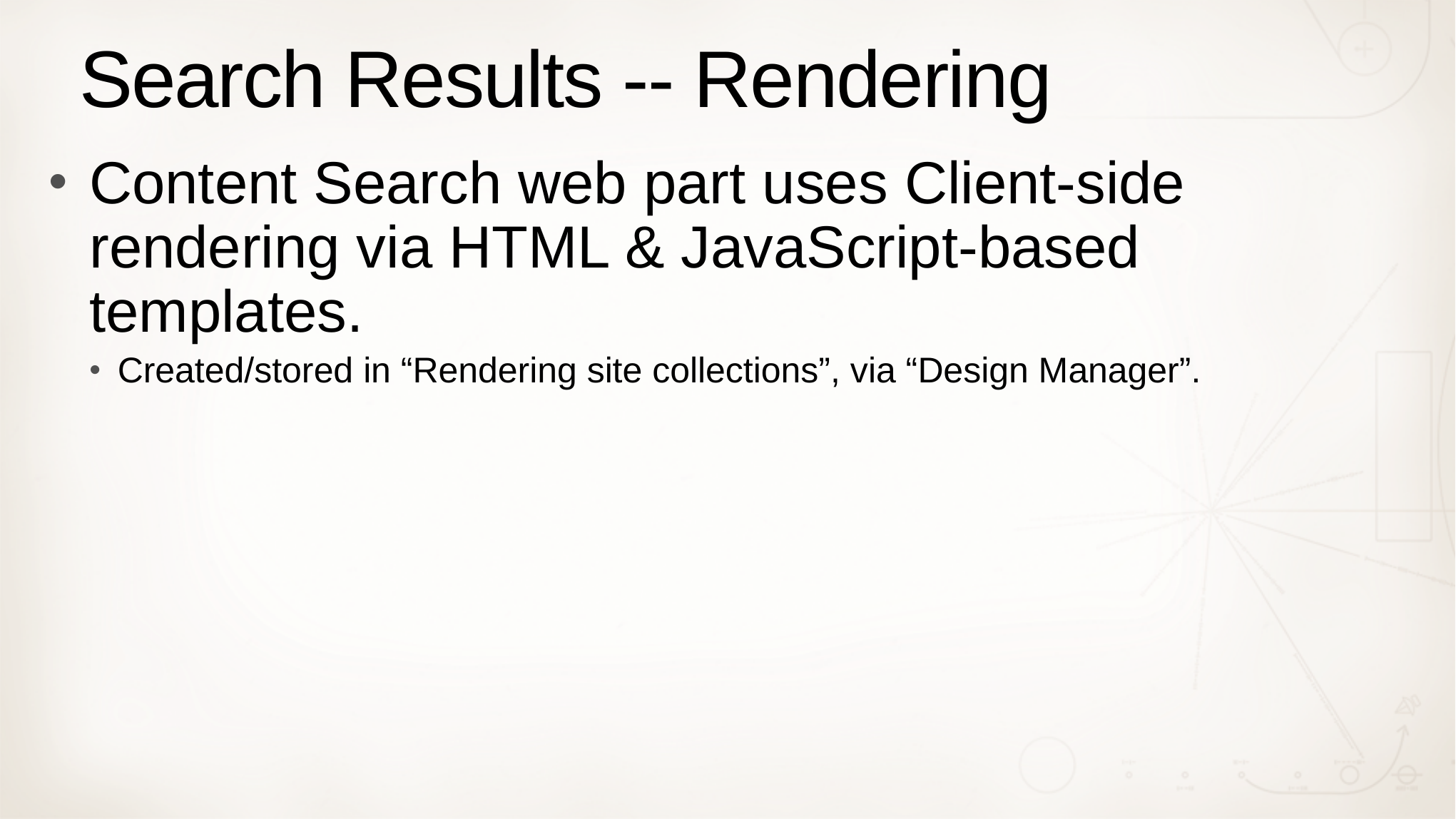

# Search Results -- Rendering
Content Search web part uses Client-side rendering via HTML & JavaScript-based templates.
Created/stored in “Rendering site collections”, via “Design Manager”.